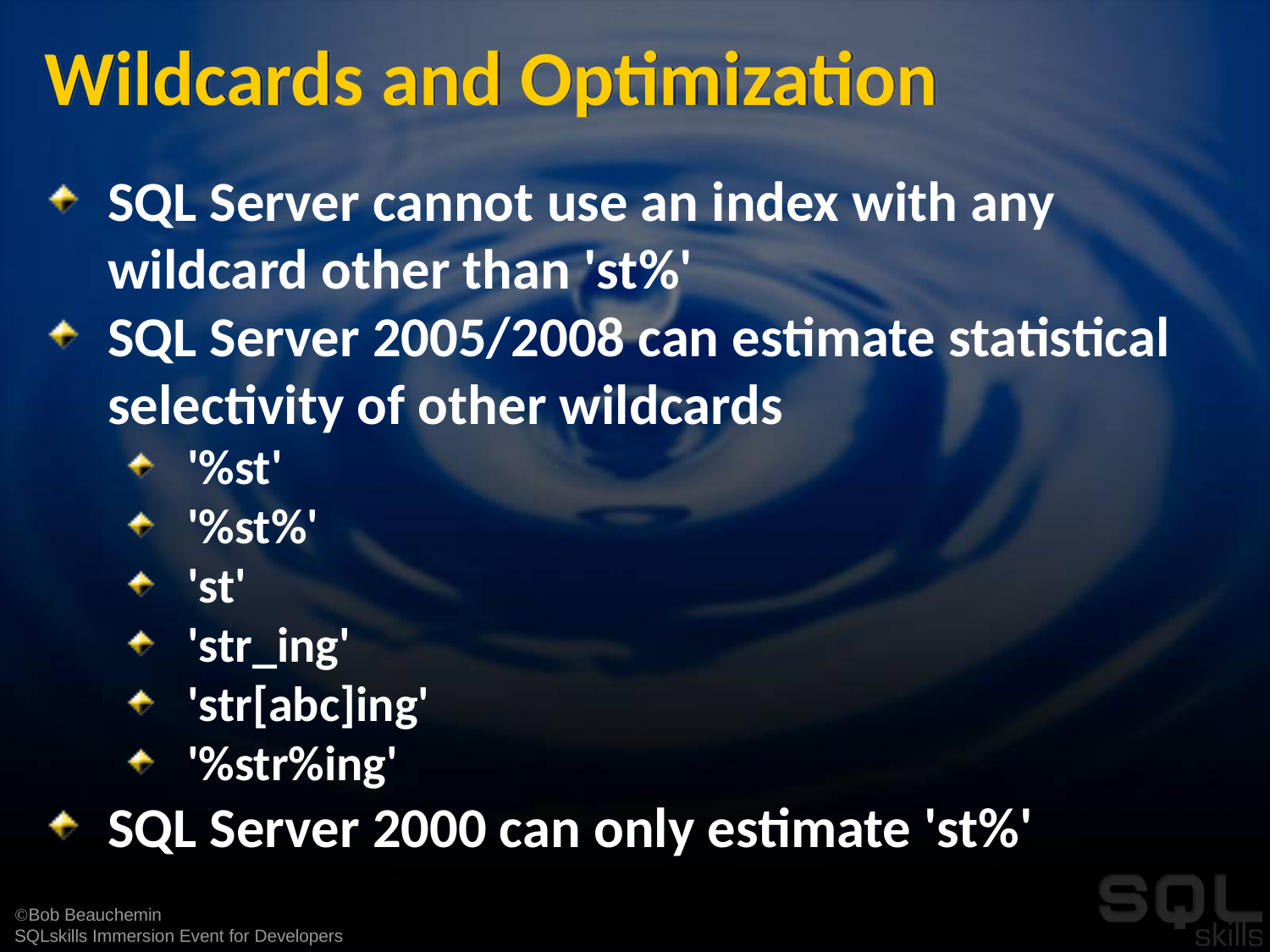

# Wildcards and Optimization
SQL Server cannot use an index with any wildcard other than 'st%'
SQL Server 2005/2008 can estimate statistical selectivity of other wildcards
'%st'
'%st%'
'st'
'str_ing'
'str[abc]ing'
'%str%ing'
SQL Server 2000 can only estimate 'st%'